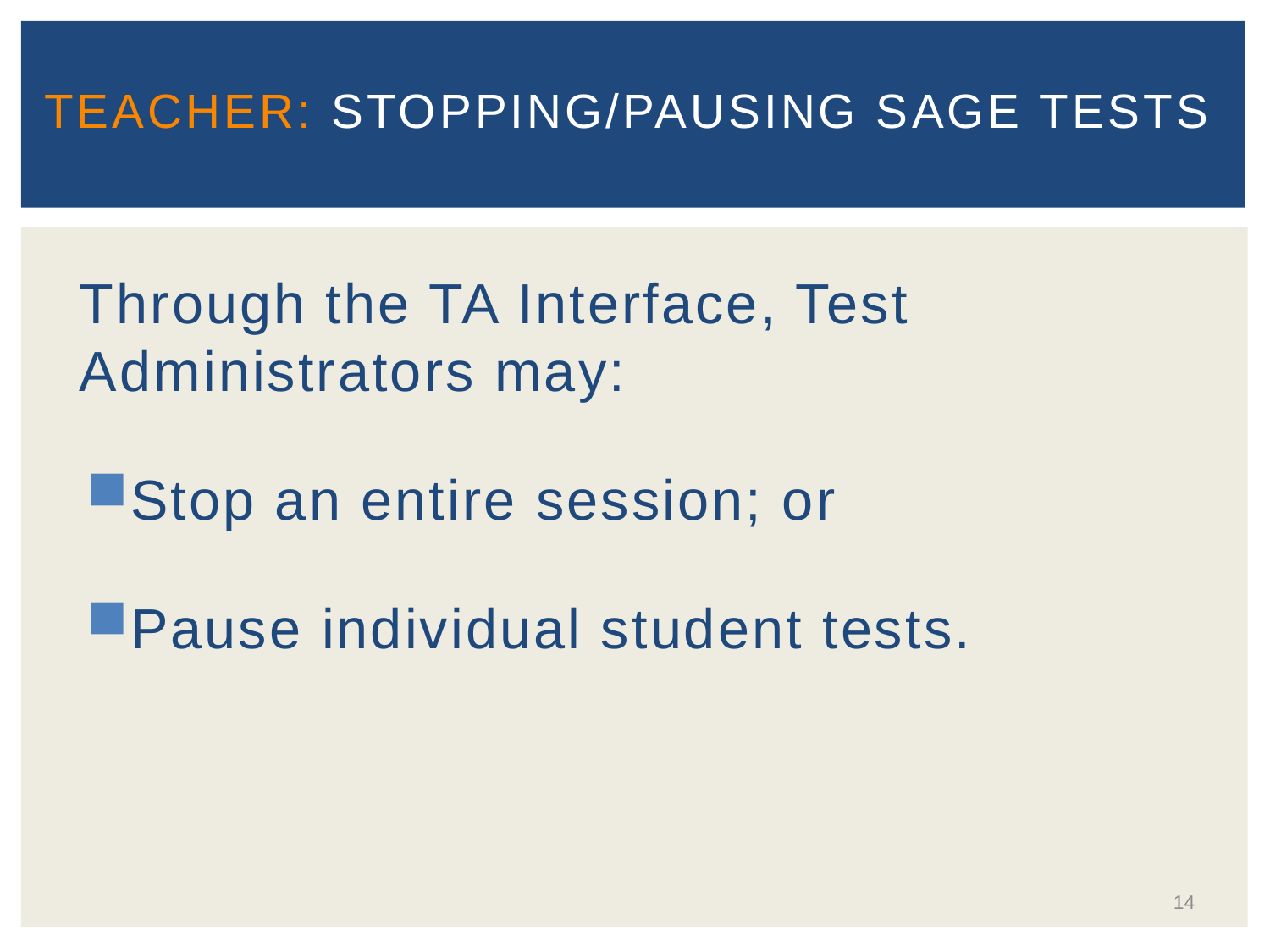

# Teacher: Stopping/Pausing SAGE Tests
Through the TA Interface, Test Administrators may:

Stop an entire session; or

Pause individual student tests.
14